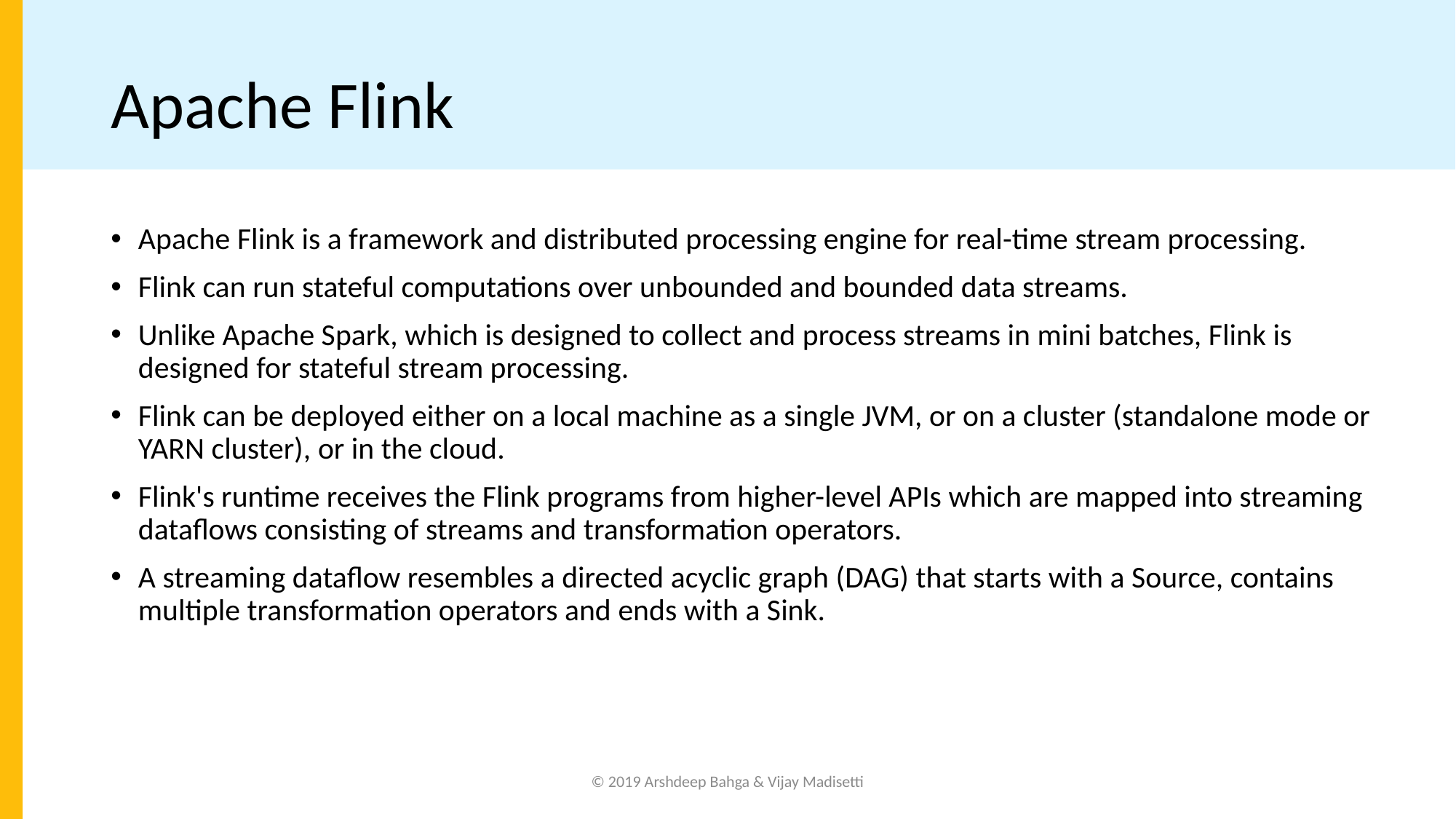

# Apache Flink
Apache Flink is a framework and distributed processing engine for real-time stream processing.
Flink can run stateful computations over unbounded and bounded data streams.
Unlike Apache Spark, which is designed to collect and process streams in mini batches, Flink is designed for stateful stream processing.
Flink can be deployed either on a local machine as a single JVM, or on a cluster (standalone mode or YARN cluster), or in the cloud.
Flink's runtime receives the Flink programs from higher-level APIs which are mapped into streaming dataflows consisting of streams and transformation operators.
A streaming dataflow resembles a directed acyclic graph (DAG) that starts with a Source, contains multiple transformation operators and ends with a Sink.
© 2019 Arshdeep Bahga & Vijay Madisetti